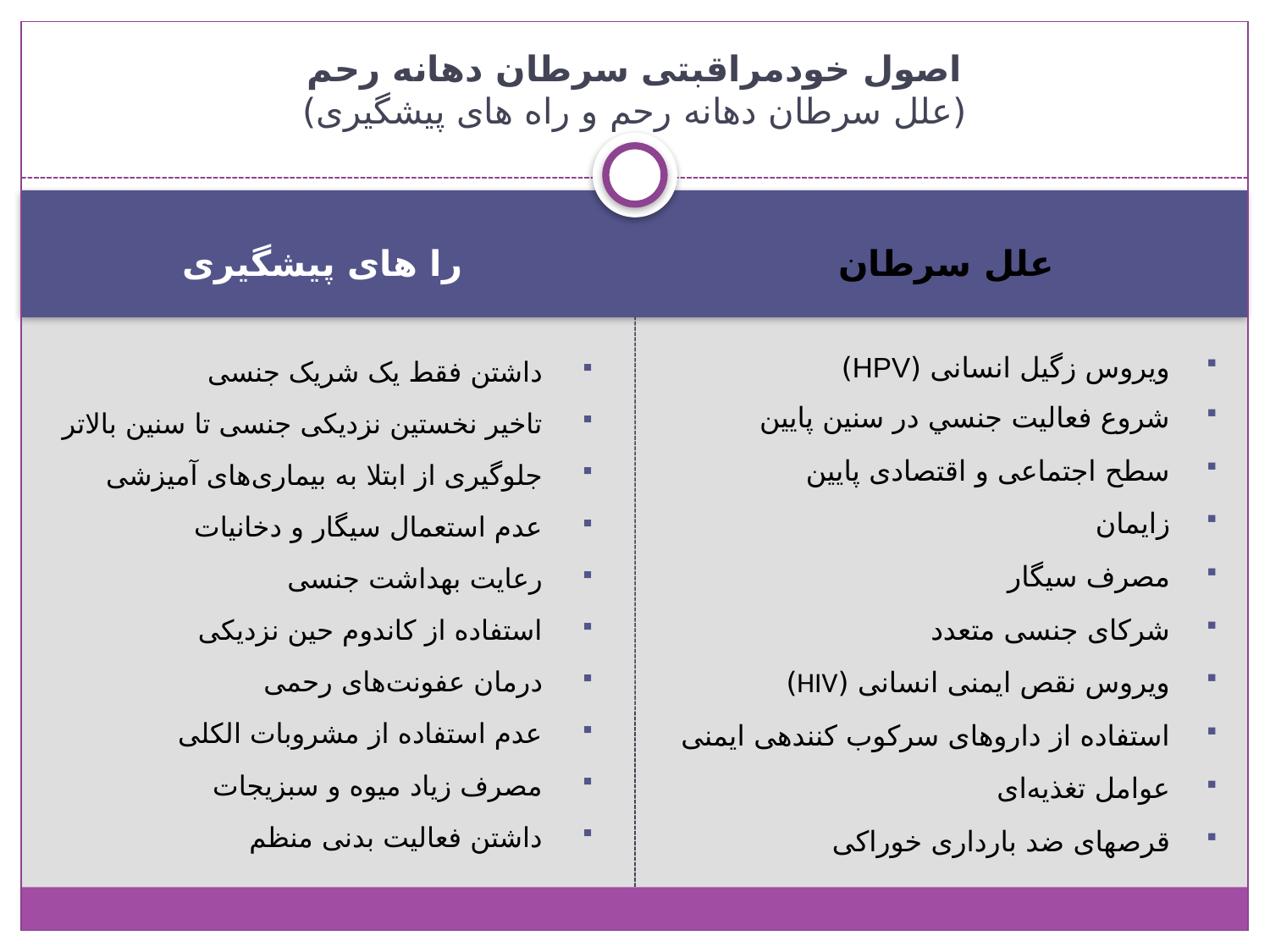

# اصول خودمراقبتی سرطان دهانه رحم (علل سرطان دهانه رحم و راه های پیشگیری)
را های پیشگیری
علل سرطان
داشتن فقط یک شریک جنسی
تاخیر نخستین نزدیکی جنسی تا سنین بالاتر
جلوگیری از ابتلا به بیماری‌های آمیزشی
عدم استعمال سیگار و دخانیات
رعایت بهداشت جنسی
استفاده از کاندوم حین نزدیکی
درمان عفونت‌های رحمی
عدم استفاده از مشروبات الکلی
مصرف زیاد میوه و سبزیجات
داشتن فعالیت بدنی منظم

ویروس زگیل انسانی (HPV)
شروع فعاليت جنسي در سنین پایین
سطح اجتماعی و اقتصادی پایین
زایمان
مصرف سیگار
شرکای جنسی متعدد
ویروس نقص ایمنی انسانی (HIV)
استفاده از داروهای سرکوب کننده­ی ایمنی
عوامل تغذيه‌ای
قرص­های ضد بارداری خوراکی